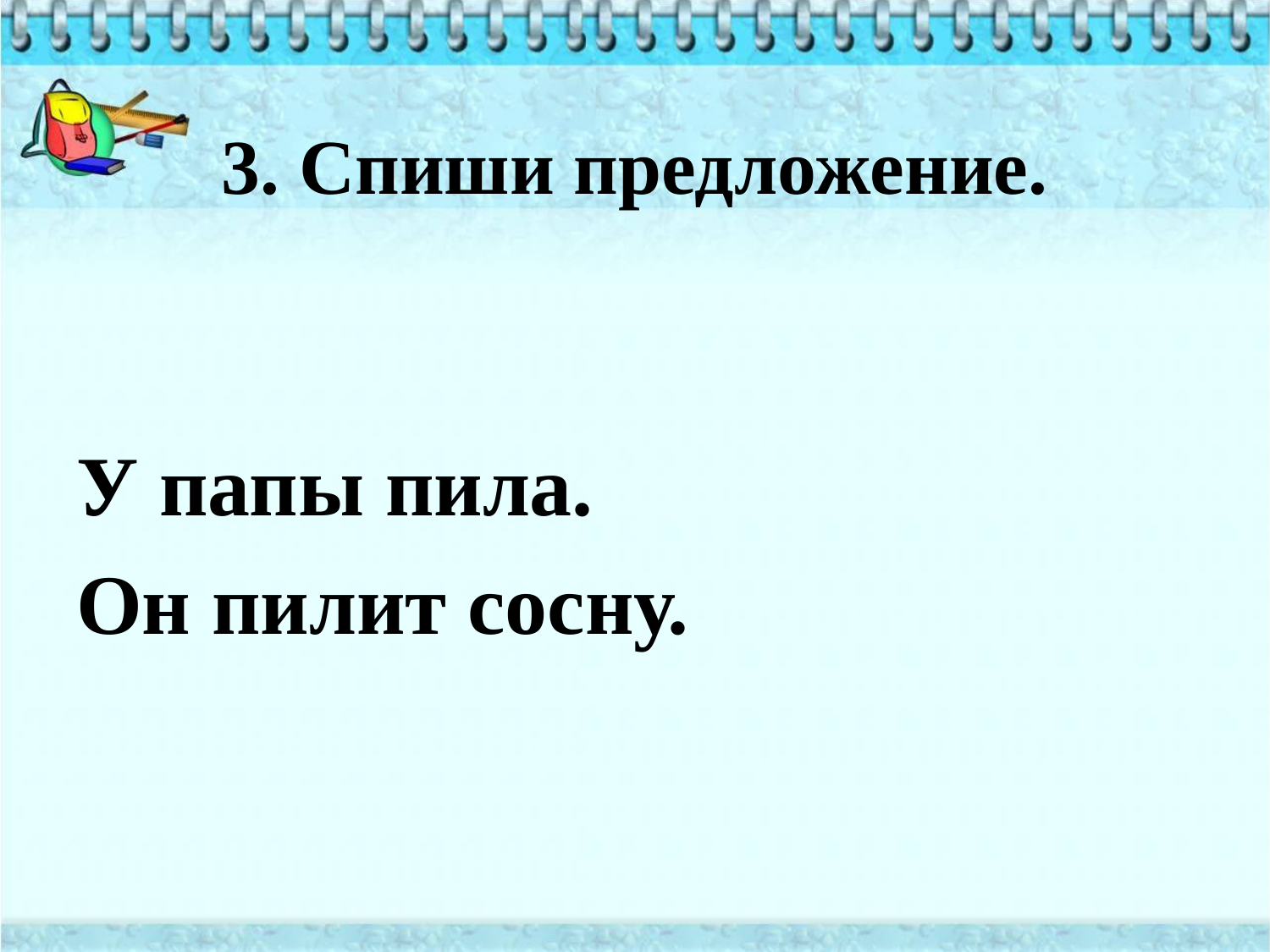

# 3. Спиши предложение.

У папы пила.
Он пилит сосну.